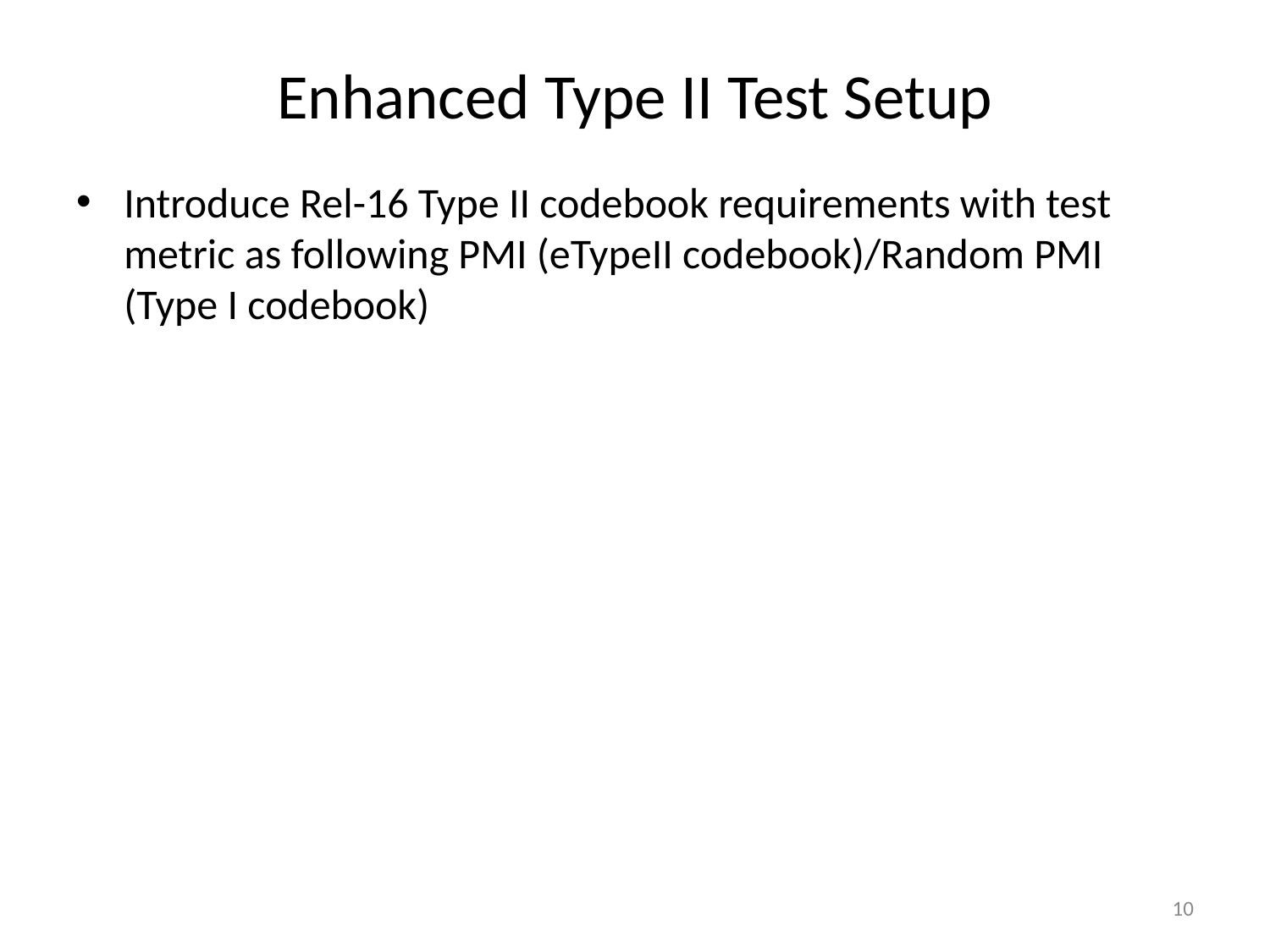

# Enhanced Type II Test Setup
Introduce Rel-16 Type II codebook requirements with test metric as following PMI (eTypeII codebook)/Random PMI (Type I codebook)

10